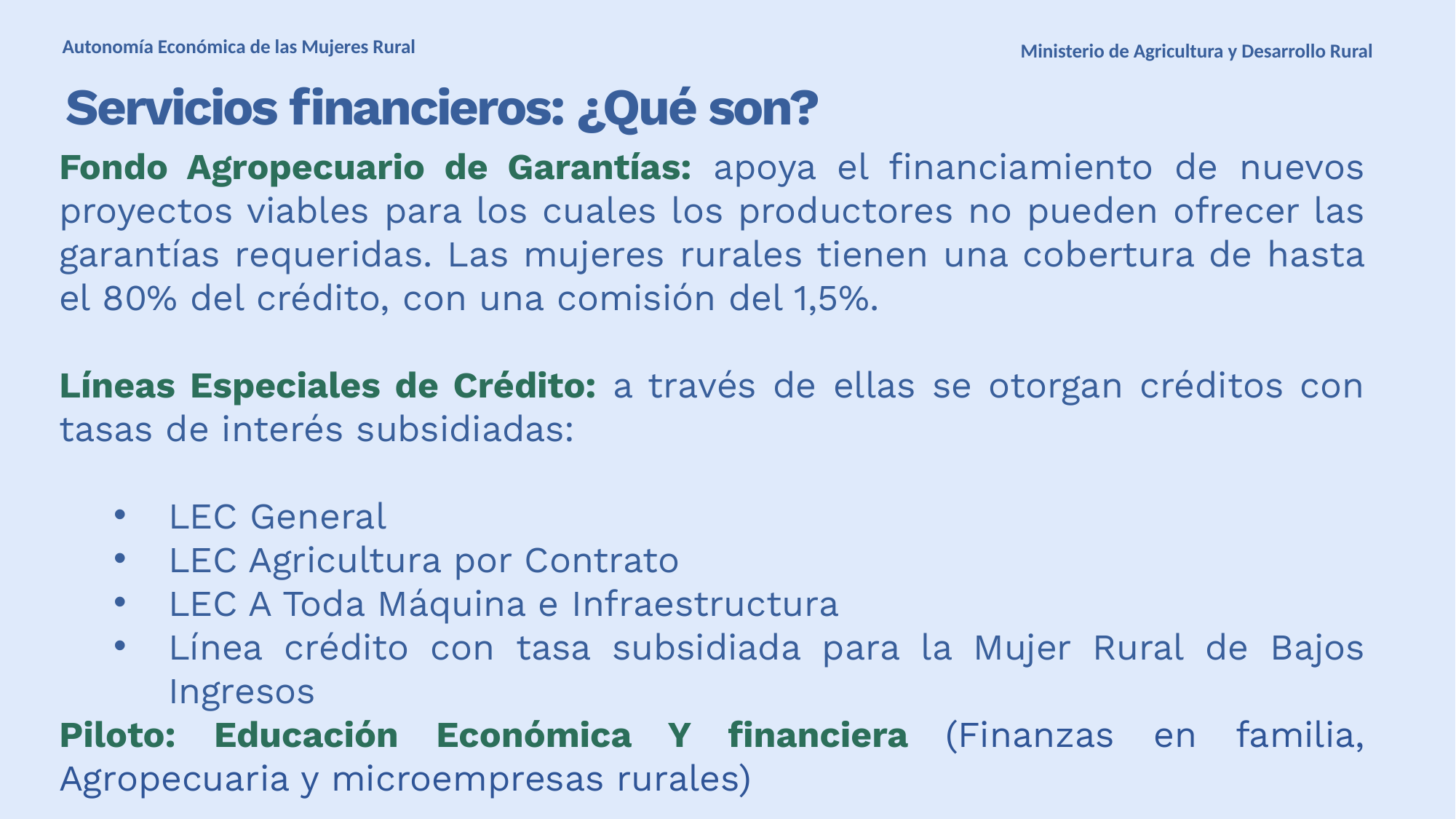

Autonomía Económica de las Mujeres Rural
Ministerio de Agricultura y Desarrollo Rural
Servicios financieros: ¿Qué son?
Fondo Agropecuario de Garantías: apoya el financiamiento de nuevos proyectos viables para los cuales los productores no pueden ofrecer las garantías requeridas. Las mujeres rurales tienen una cobertura de hasta el 80% del crédito, con una comisión del 1,5%.

Líneas Especiales de Crédito: a través de ellas se otorgan créditos con tasas de interés subsidiadas:

LEC General
LEC Agricultura por Contrato
LEC A Toda Máquina e Infraestructura
Línea crédito con tasa subsidiada para la Mujer Rural de Bajos Ingresos
Piloto: Educación Económica Y financiera (Finanzas en familia, Agropecuaria y microempresas rurales)